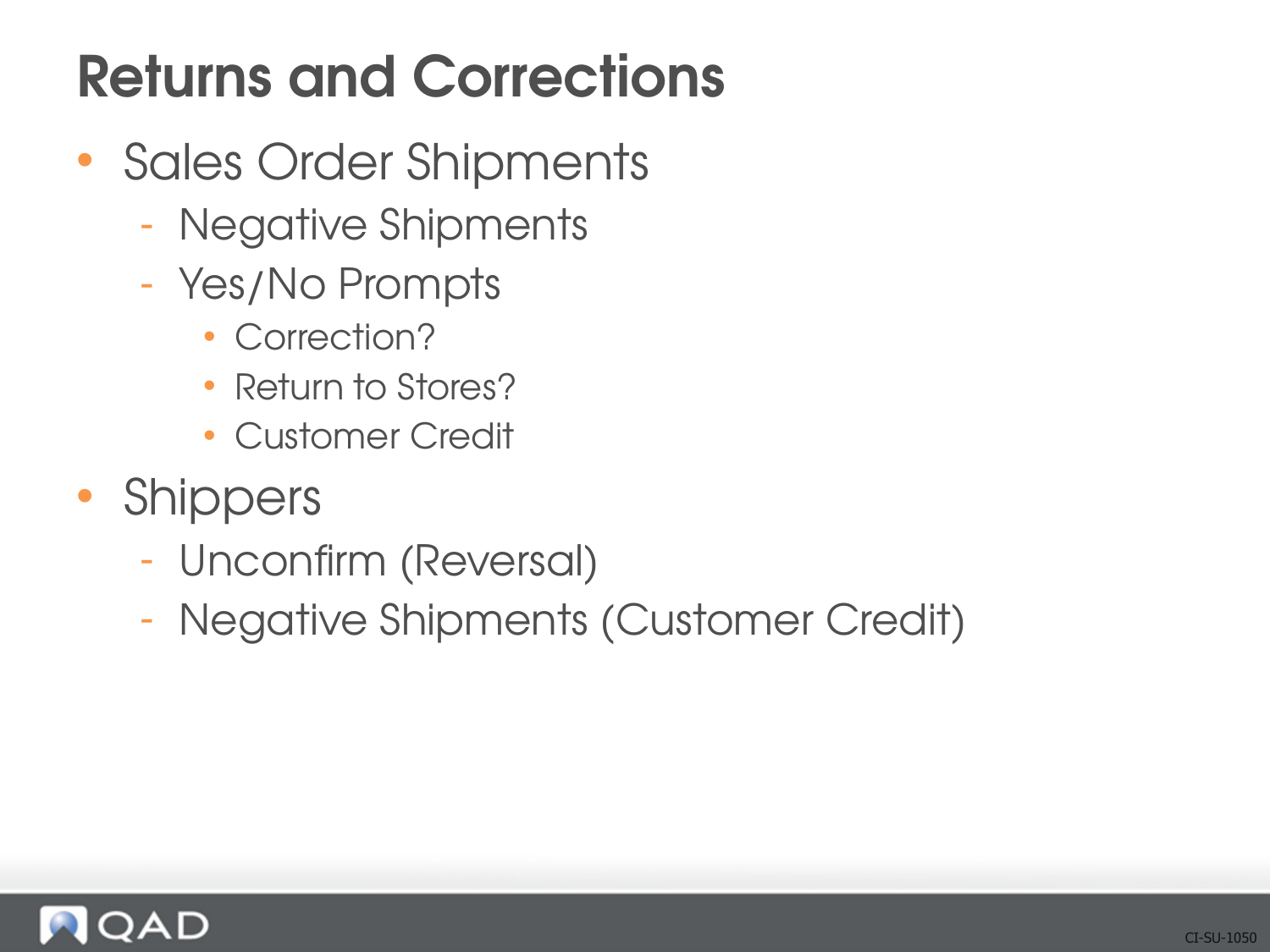

# Returns and Corrections
Sales Order Shipments
Negative Shipments
Yes/No Prompts
Correction?
Return to Stores?
Customer Credit
Shippers
Unconfirm (Reversal)
Negative Shipments (Customer Credit)
CI-SU-1050